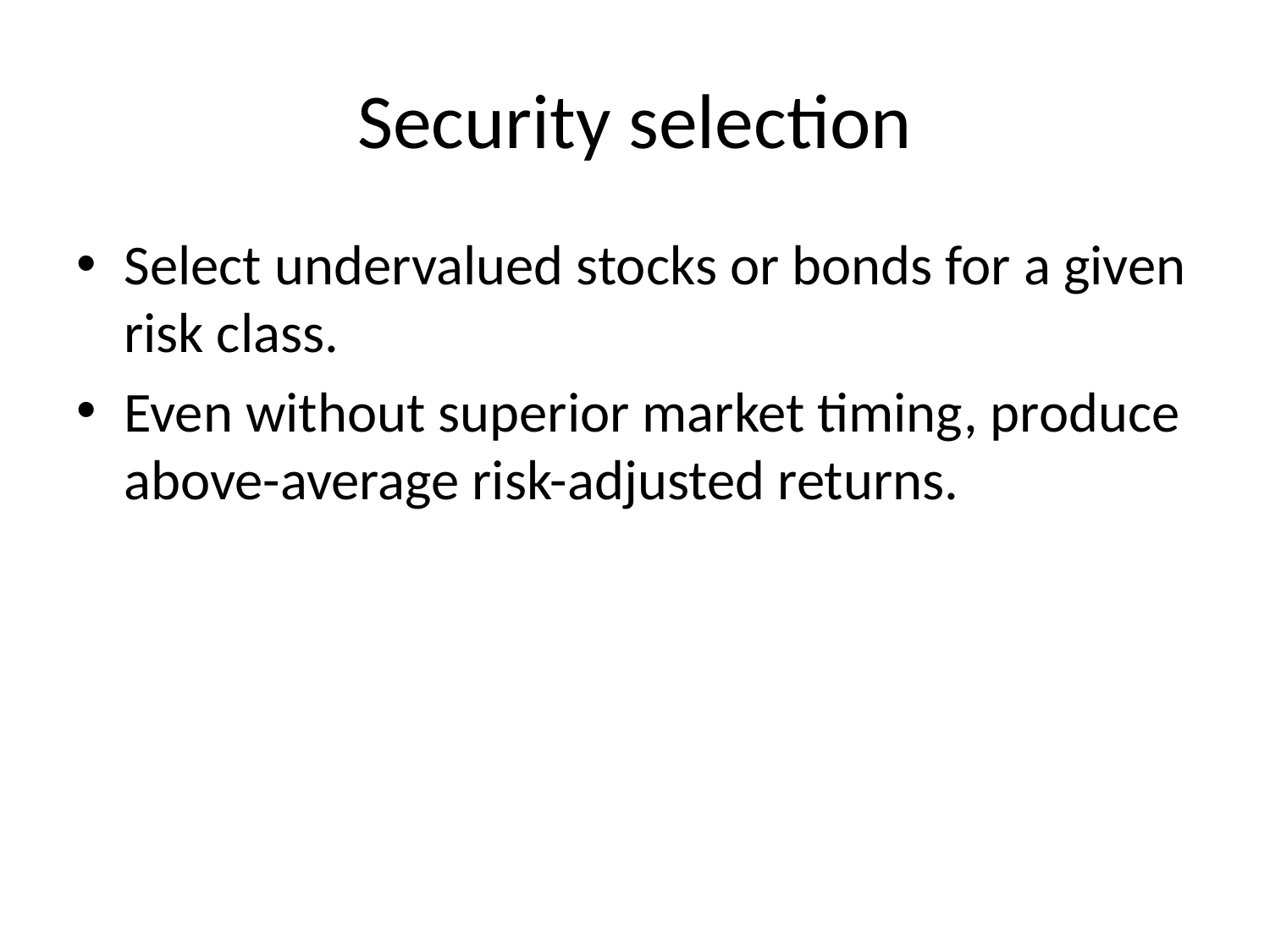

# Security selection
Select undervalued stocks or bonds for a given risk class.
Even without superior market timing, produce above-average risk-adjusted returns.